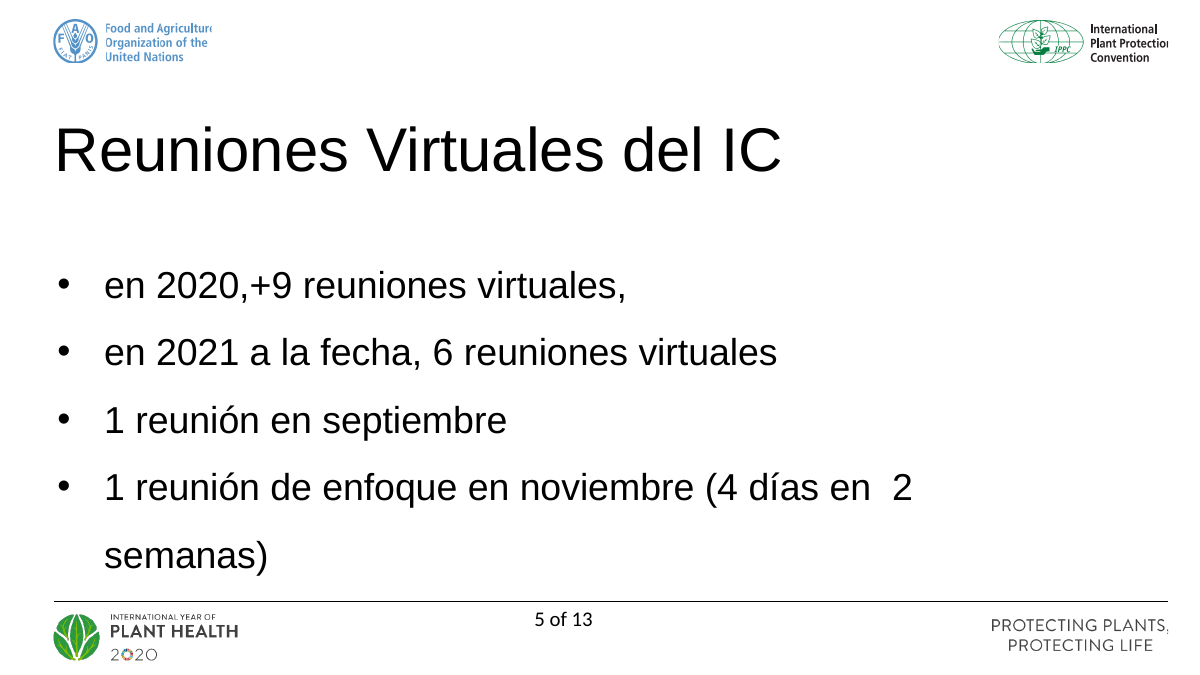

# Reuniones Virtuales del IC
en 2020,+9 reuniones virtuales,
en 2021 a la fecha, 6 reuniones virtuales
1 reunión en septiembre
1 reunión de enfoque en noviembre (4 días en  2 semanas)
5 of 13